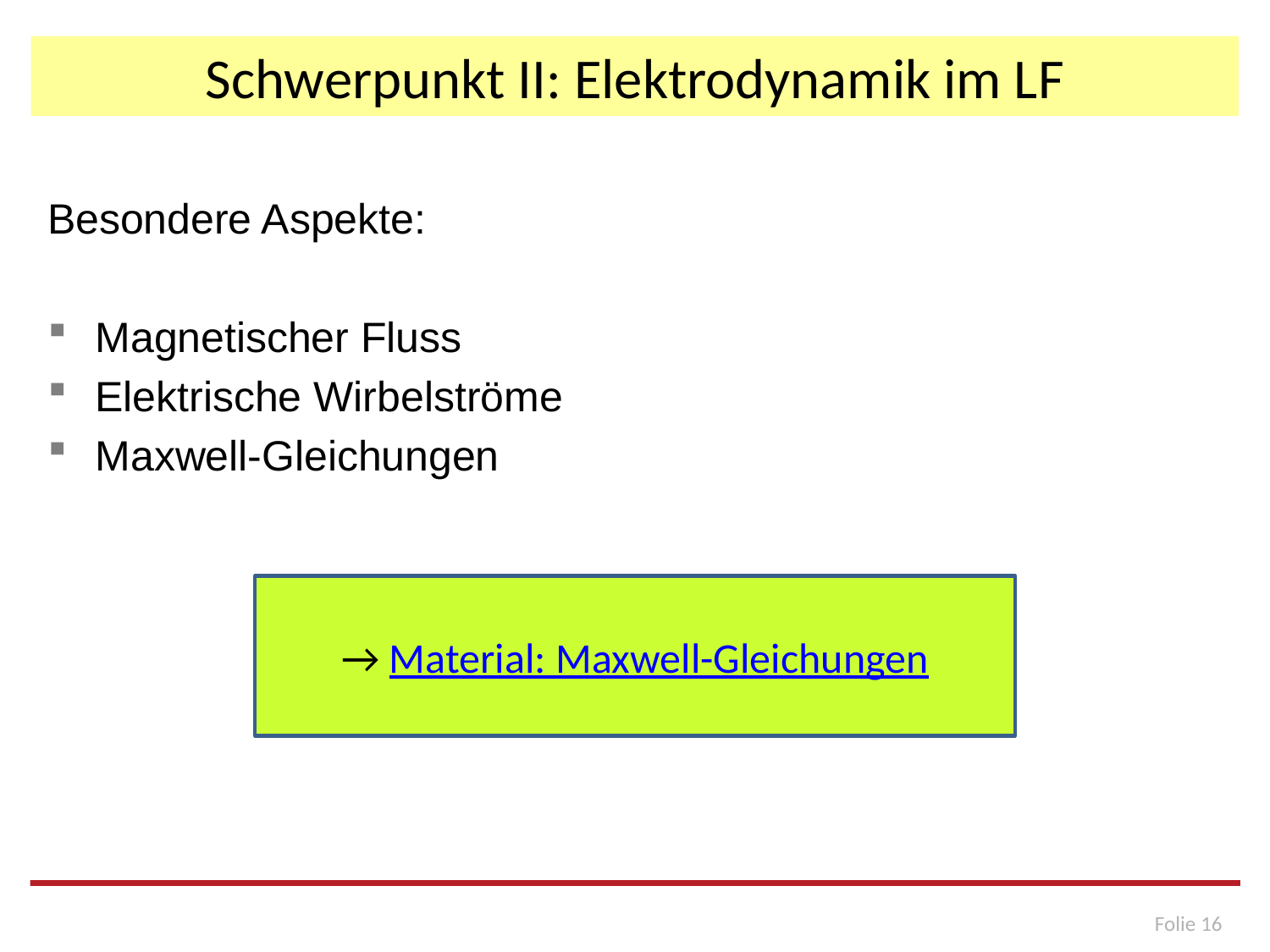

# Schwerpunkt II: Elektrodynamik im LF

Besondere Aspekte:

Magnetischer Fluss
Elektrische Wirbelströme
Maxwell-Gleichungen

→ Material: Maxwell-Gleichungen
Folie 16